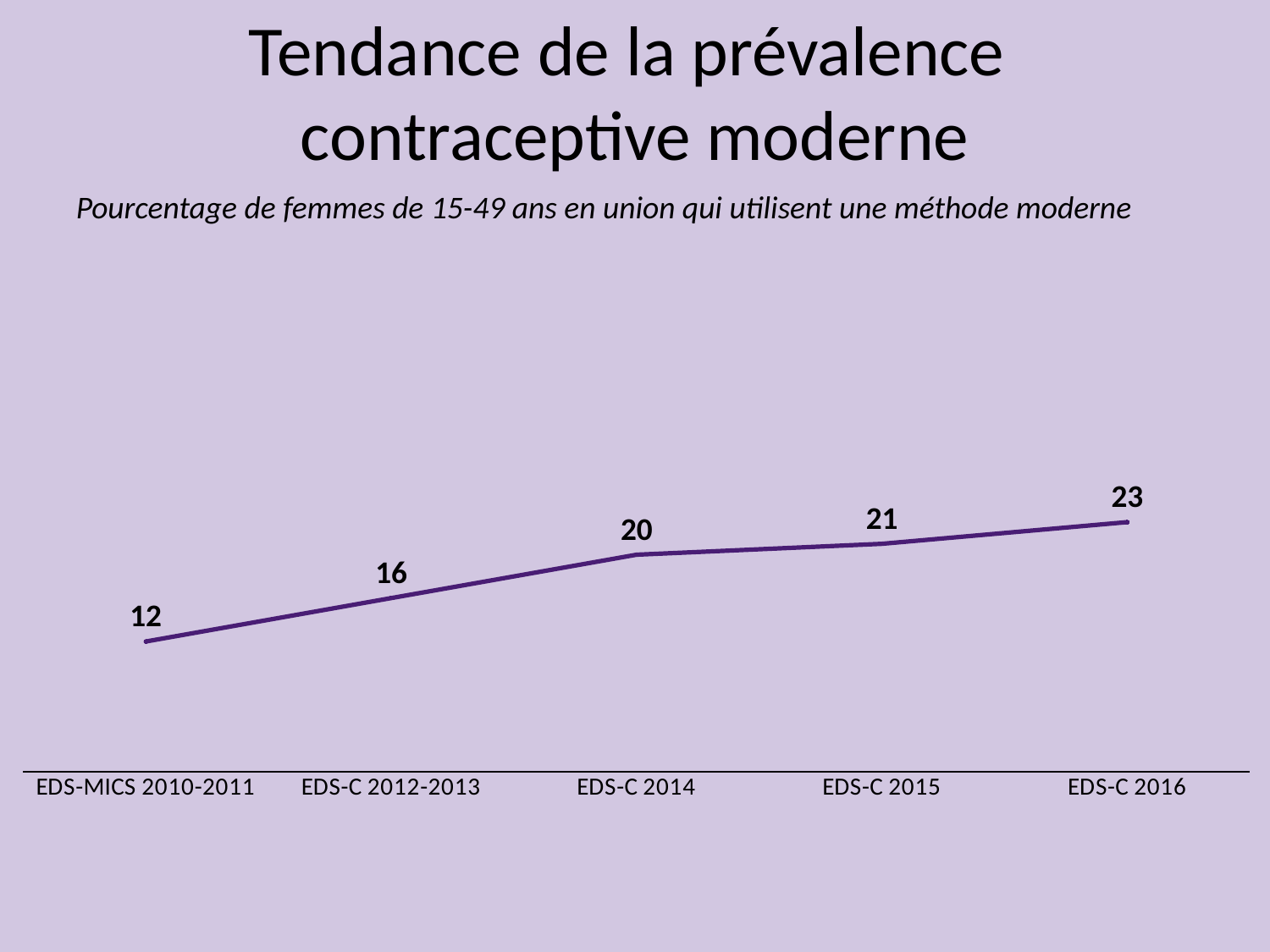

Tendance de la prévalence
contraceptive moderne
Pourcentage de femmes de 15-49 ans en union qui utilisent une méthode moderne

### Chart

| Category | Any method |
|---|---|
| EDS-MICS 2010-2011 | 12.0 |
| EDS-C 2012-2013 | 16.0 |
| EDS-C 2014 | 20.0 |
| EDS-C 2015 | 21.0 |
| EDS-C 2016 | 23.0 |